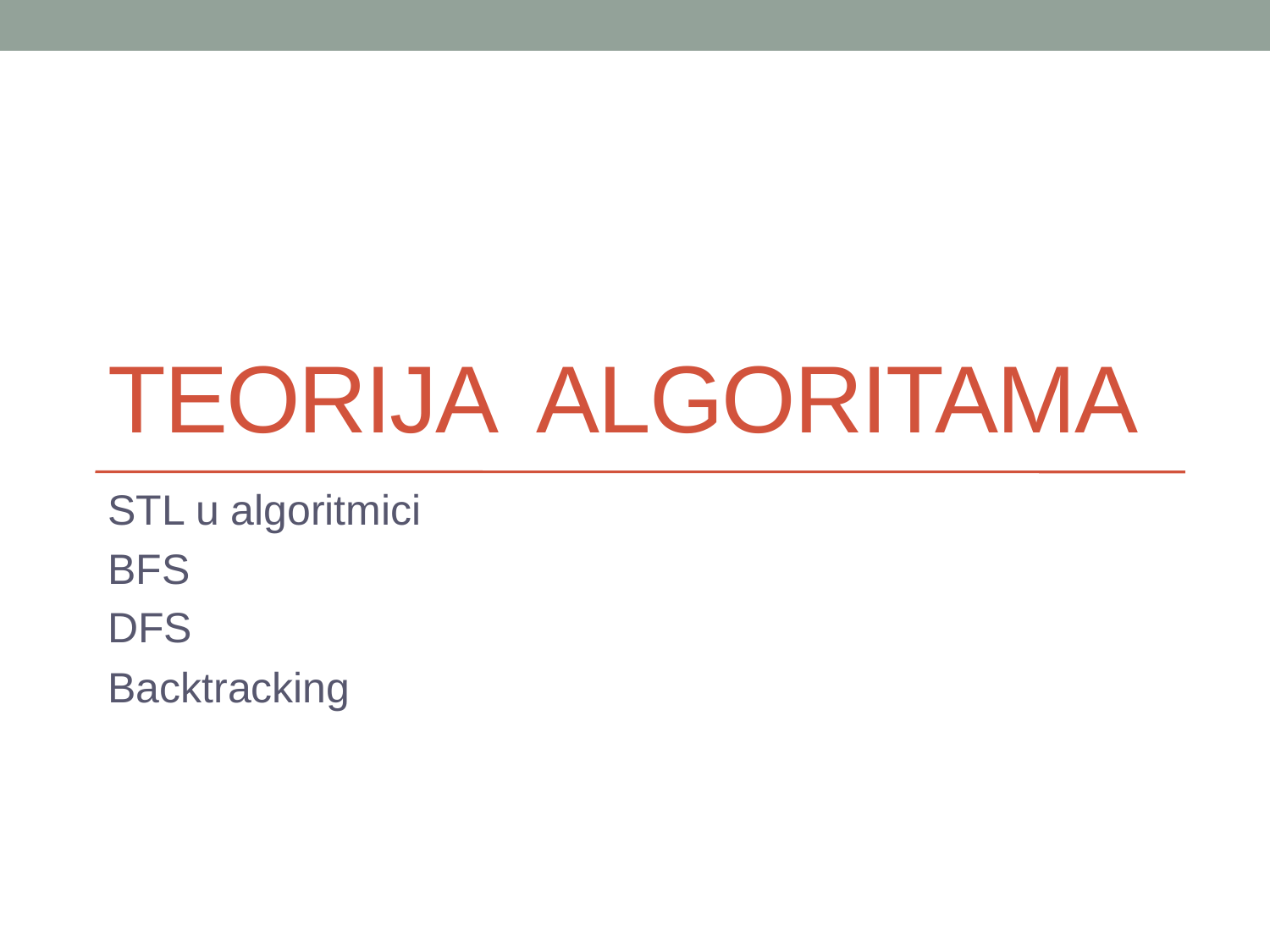

# Teorija  algoritama
STL u algoritmici
BFS
DFS
Backtracking